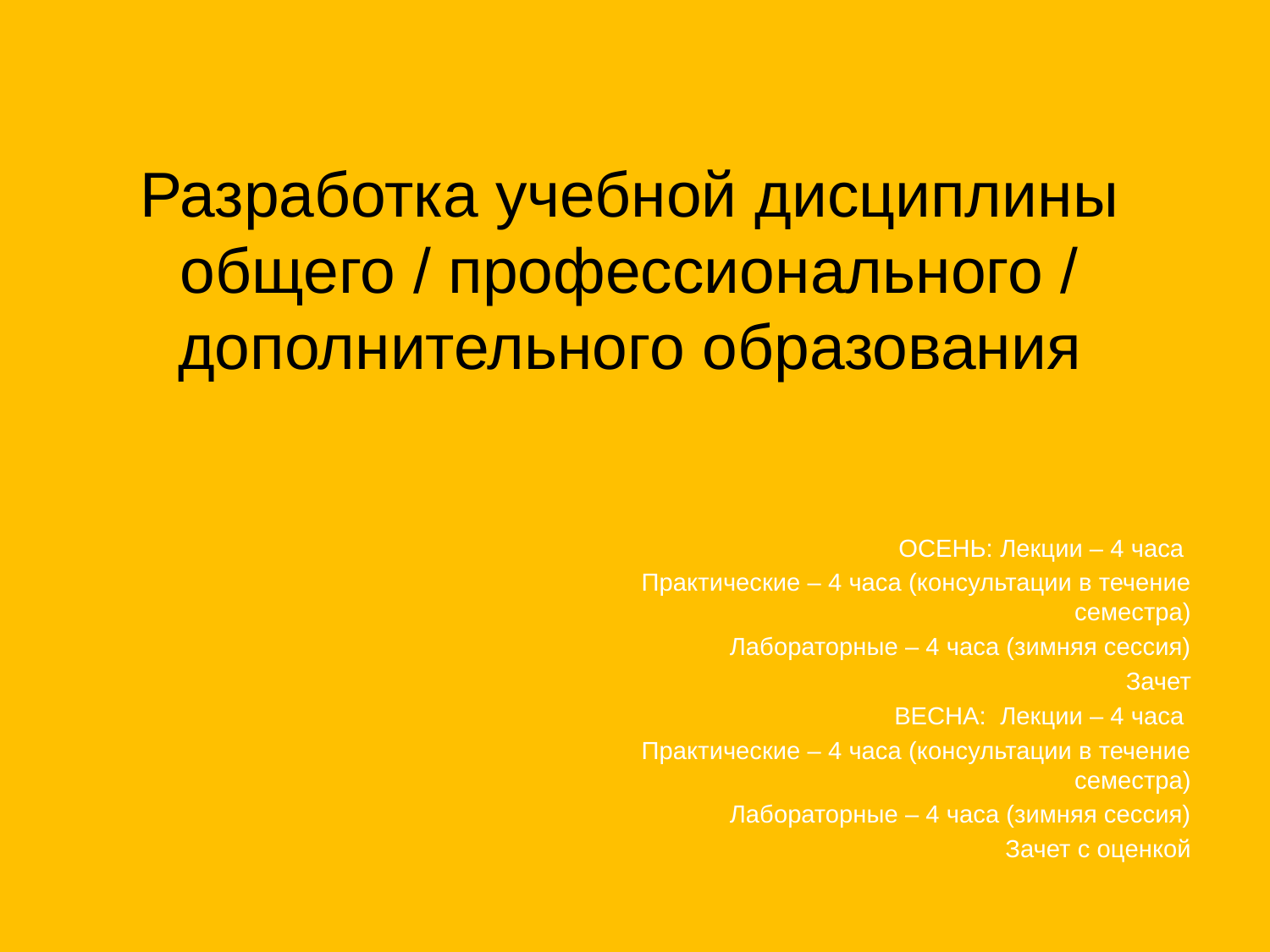

# Разработка учебной дисциплины общего / профессионального / дополнительного образования
ОСЕНЬ: Лекции – 4 часа
Практические – 4 часа (консультации в течение семестра)
Лабораторные – 4 часа (зимняя сессия)
Зачет
ВЕСНА:  Лекции – 4 часа
Практические – 4 часа (консультации в течение семестра)
Лабораторные – 4 часа (зимняя сессия)
Зачет с оценкой